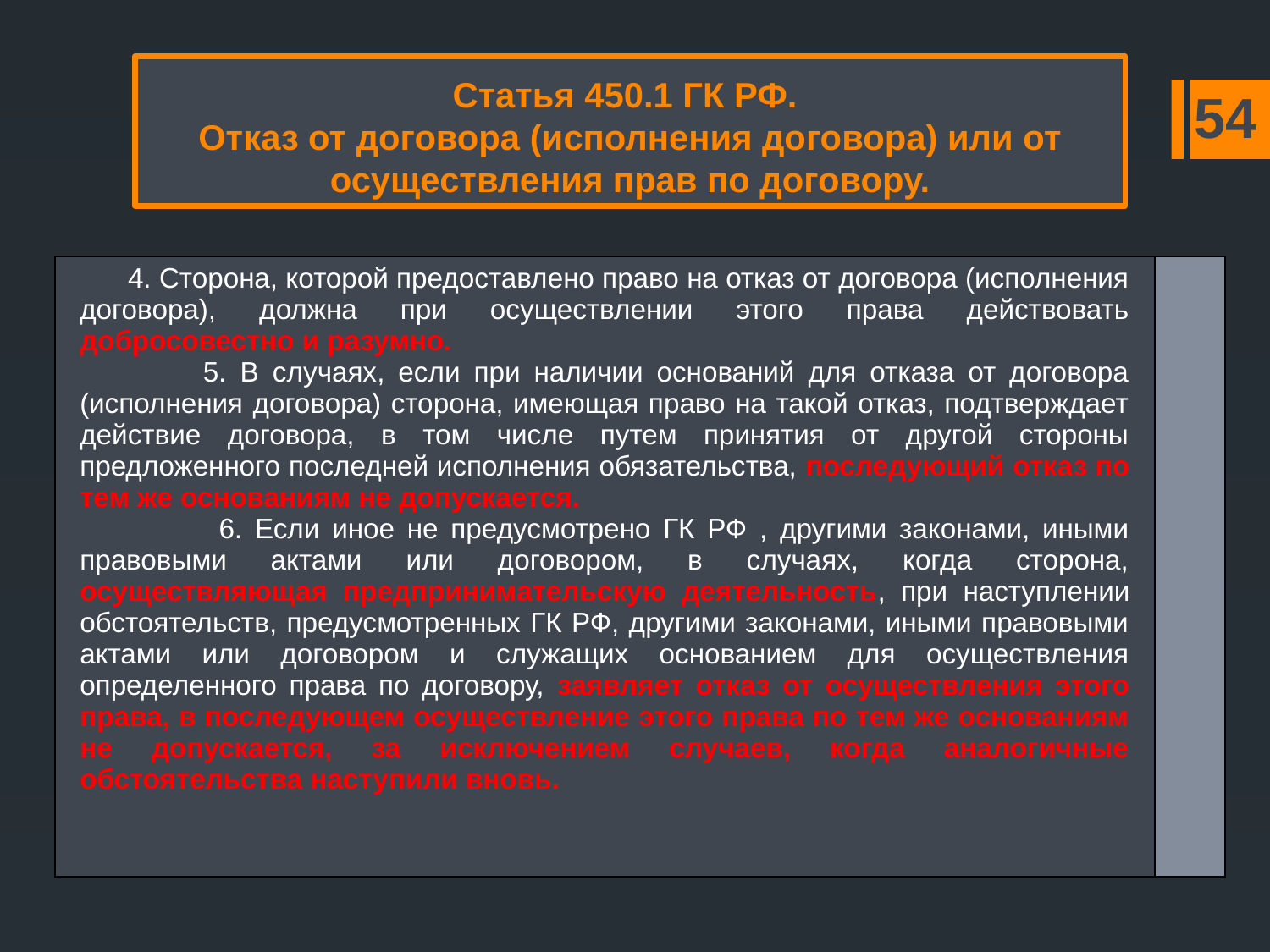

# Статья 450.1 ГК РФ. Отказ от договора (исполнения договора) или от осуществления прав по договору.
54

| 4. Сторона, которой предоставлено право на отказ от договора (исполнения договора), должна при осуществлении этого права действовать добросовестно и разумно. 5. В случаях, если при наличии оснований для отказа от договора (исполнения договора) сторона, имеющая право на такой отказ, подтверждает действие договора, в том числе путем принятия от другой стороны предложенного последней исполнения обязательства, последующий отказ по тем же основаниям не допускается. 6. Если иное не предусмотрено ГК РФ , другими законами, иными правовыми актами или договором, в случаях, когда сторона, осуществляющая предпринимательскую деятельность, при наступлении обстоятельств, предусмотренных ГК РФ, другими законами, иными правовыми актами или договором и служащих основанием для осуществления определенного права по договору, заявляет отказ от осуществления этого права, в последующем осуществление этого права по тем же основаниям не допускается, за исключением случаев, когда аналогичные обстоятельства наступили вновь. |  |
| --- | --- |